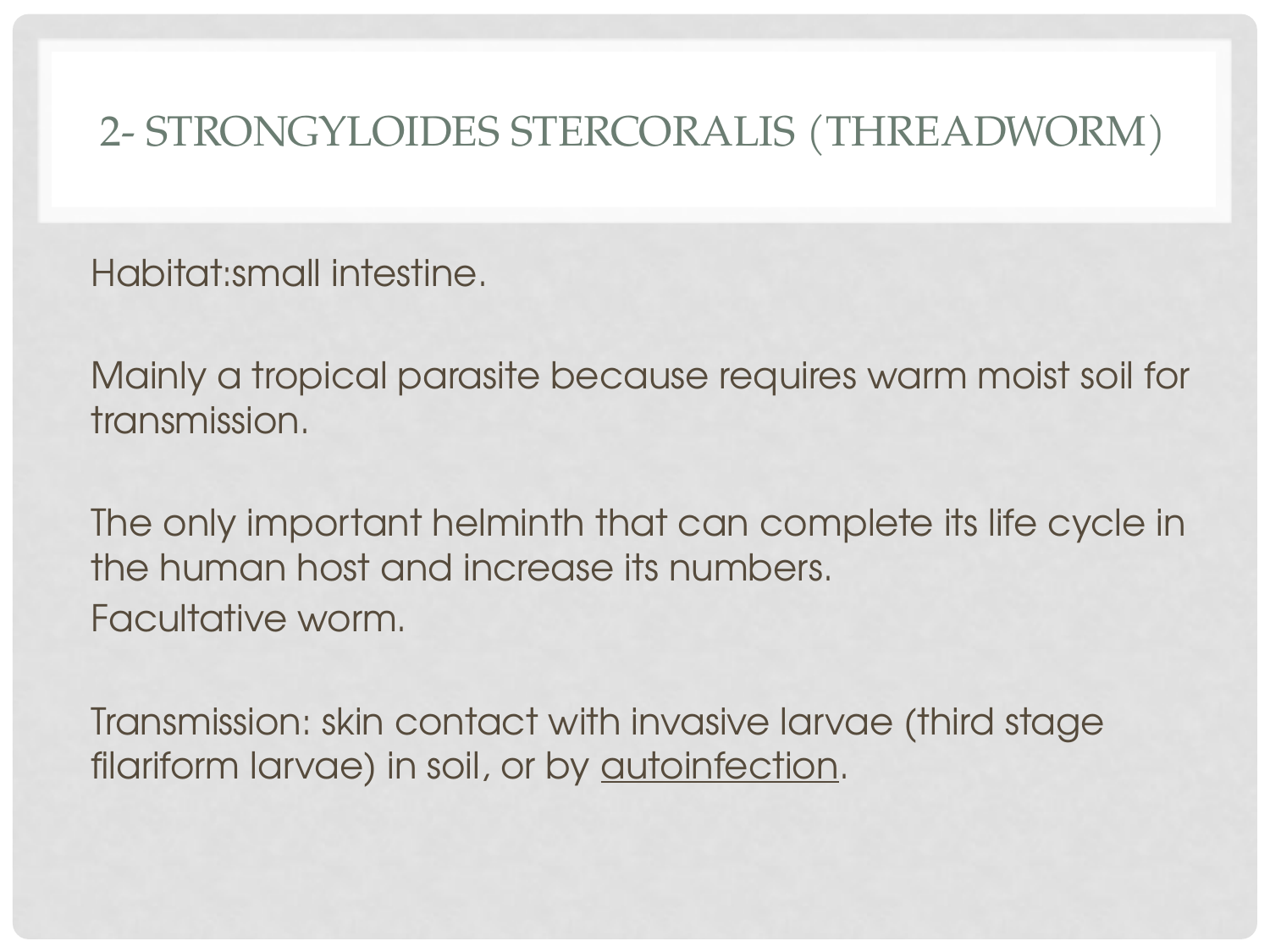

# 2- Strongyloides stercoralis (Threadworm)
Habitat:small intestine.

Mainly a tropical parasite because requires warm moist soil for transmission.

The only important helminth that can complete its life cycle in the human host and increase its numbers.
Facultative worm.

Transmission: skin contact with invasive larvae (third stage filariform larvae) in soil, or by autoinfection.